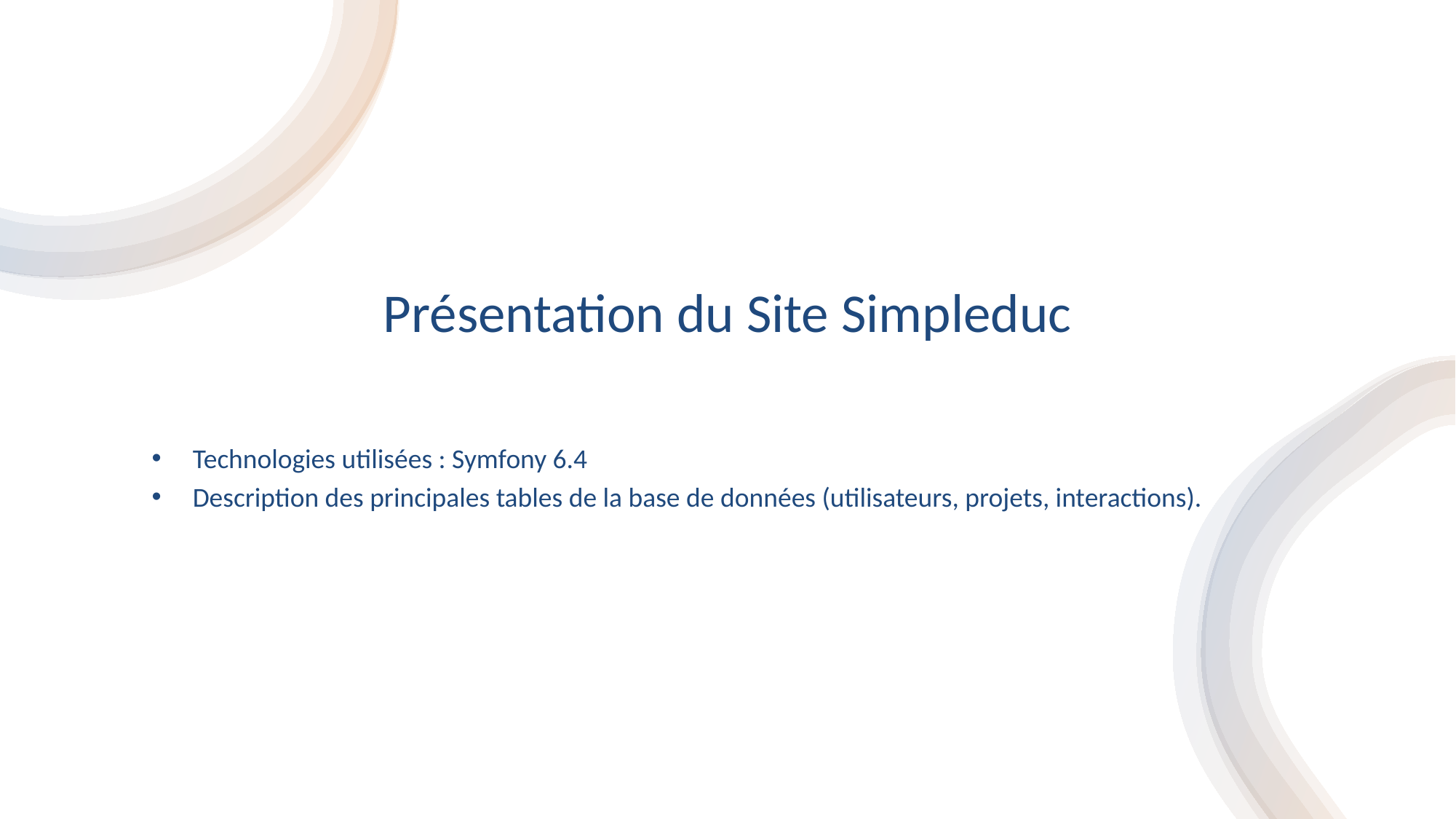

# Présentation du Site Simpleduc

Technologies utilisées : Symfony 6.4
Description des principales tables de la base de données (utilisateurs, projets, interactions).